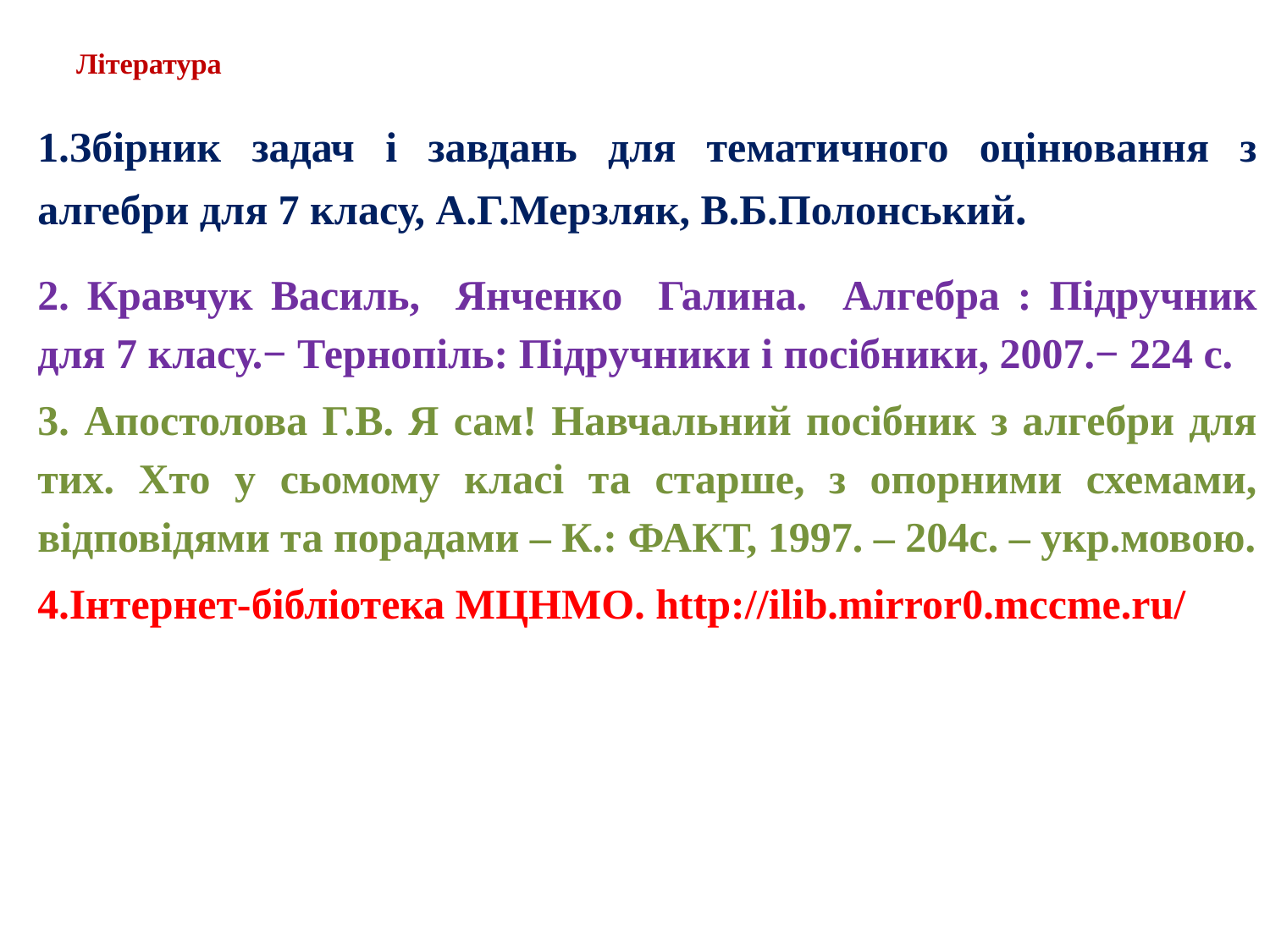

# Література
1.Збірник задач і завдань для тематичного оцінювання з алгебри для 7 класу, А.Г.Мерзляк, В.Б.Полонський.
2. Кравчук Василь,  Янченко  Галина.  Алгебра : Підручник для 7 класу.− Тернопіль: Підручники і посібники, 2007.− 224 с.
3. Апостолова Г.В. Я сам! Навчальний посібник з алгебри для тих. Хто у сьомому класі та старше, з опорними схемами, відповідями та порадами – К.: ФАКТ, 1997. – 204с. – укр.мовою.
4.Інтернет-бібліотека МЦНМО. http://ilib.mirror0.mccme.ru/